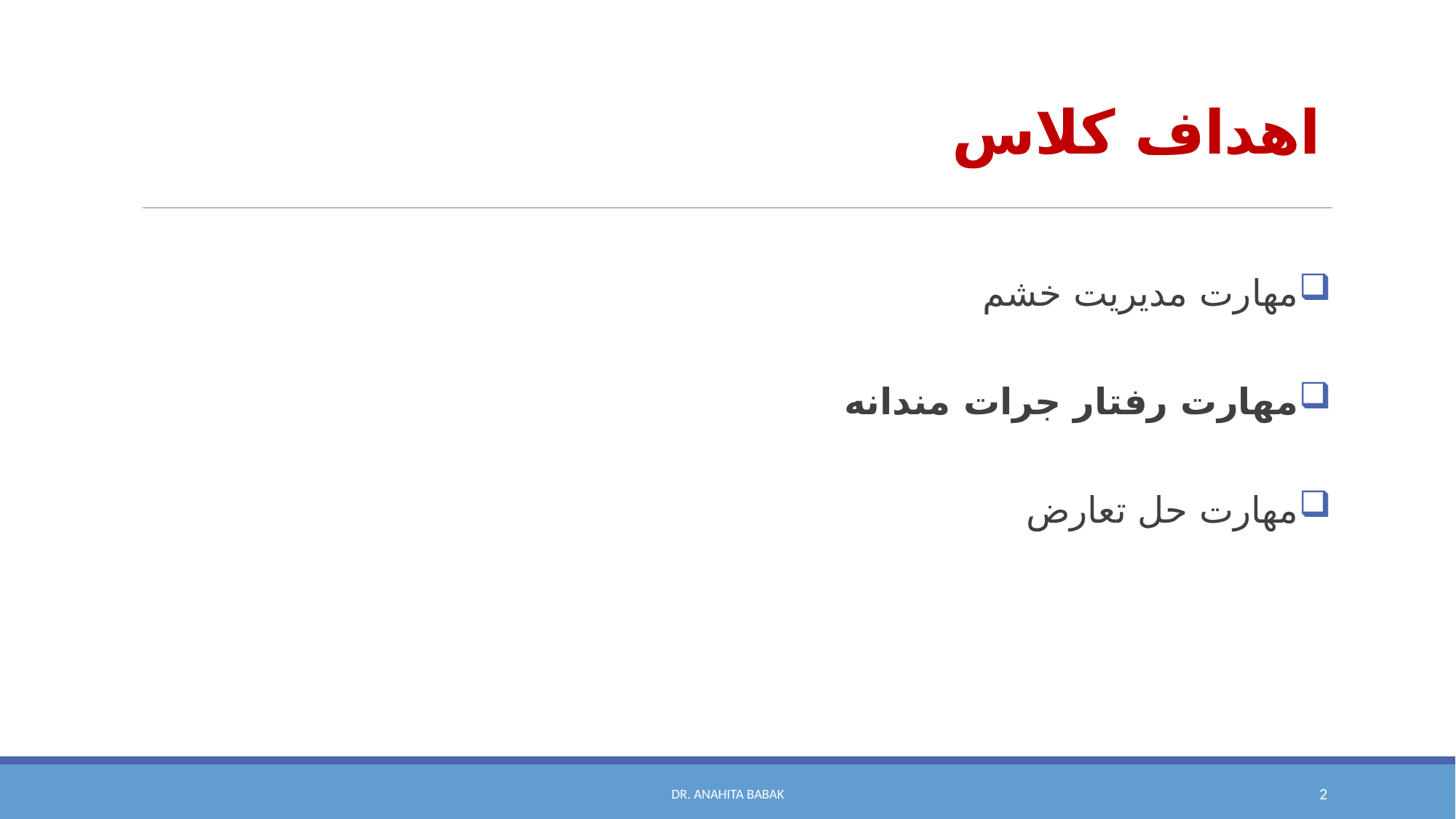

# اهداف کلاس
مهارت مدیریت خشم
مهارت رفتار جرات مندانه
مهارت حل تعارض

Dr. Anahita Babak
2